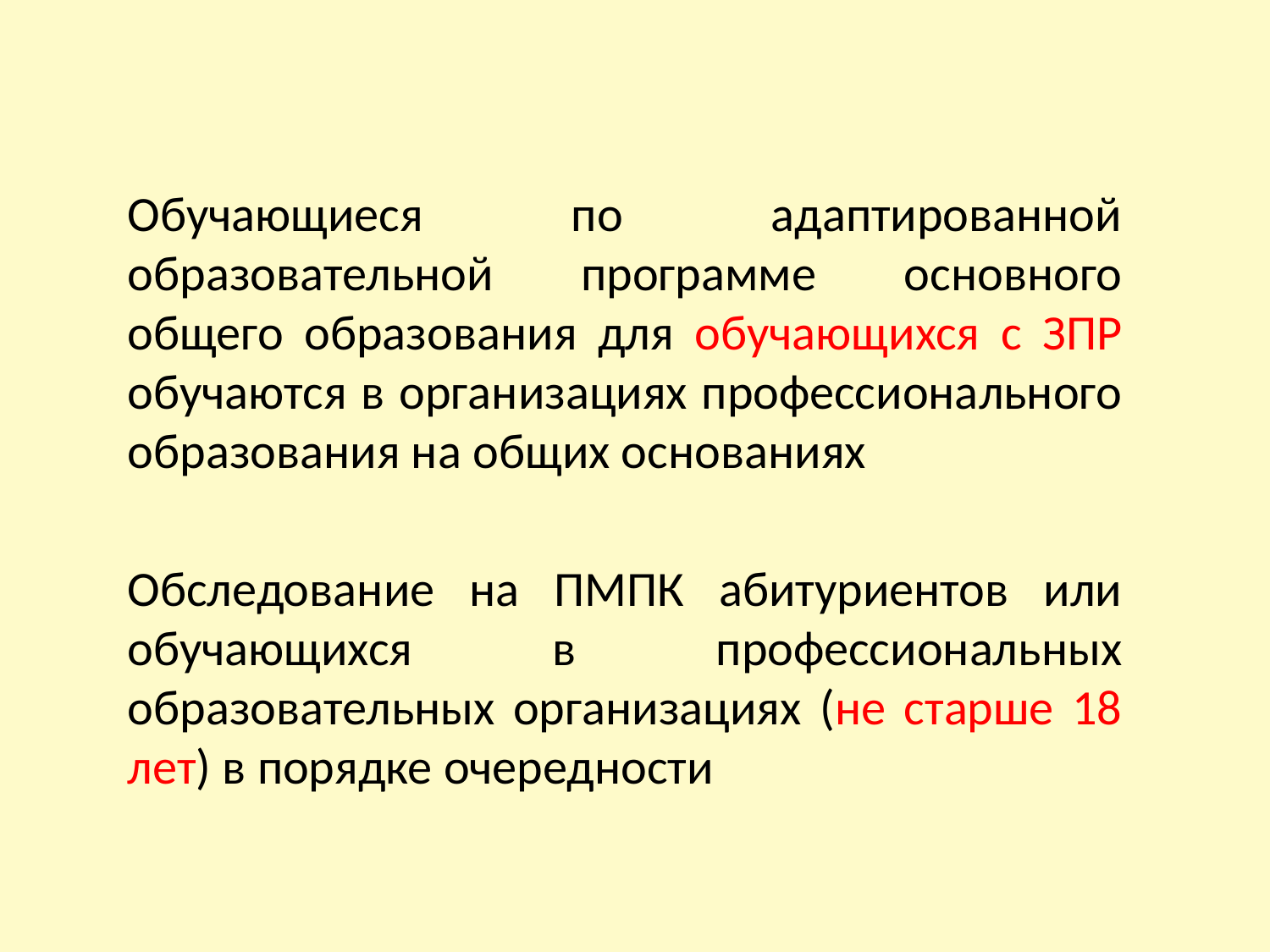

#
Обучающиеся по адаптированной образовательной программе основного общего образования для обучающихся с ЗПР обучаются в организациях профессионального образования на общих основаниях

Обследование на ПМПК абитуриентов или обучающихся в профессиональных образовательных организациях (не старше 18 лет) в порядке очередности